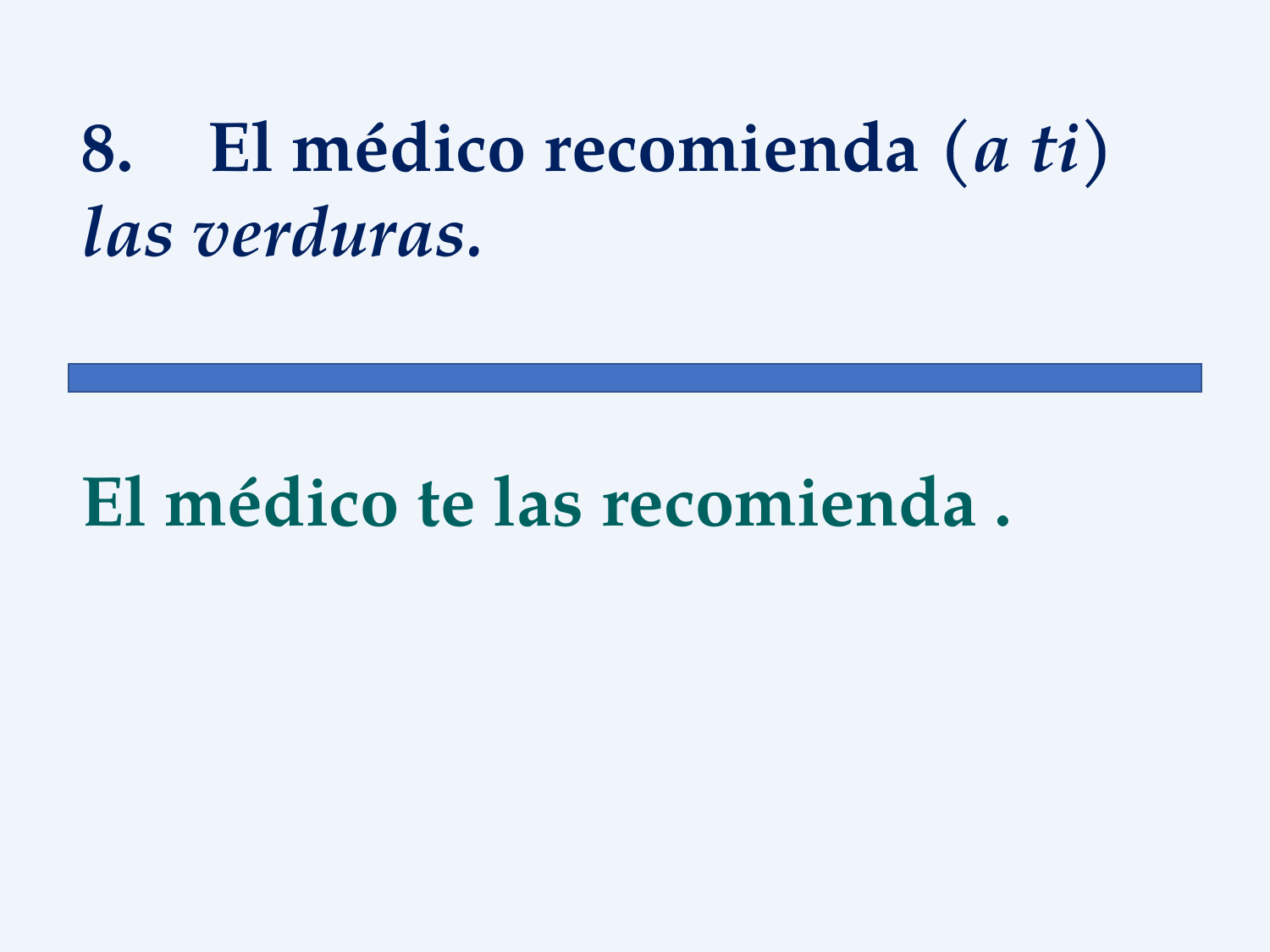

8.	El médico recomienda (a ti) las verduras.

El médico te las recomienda .